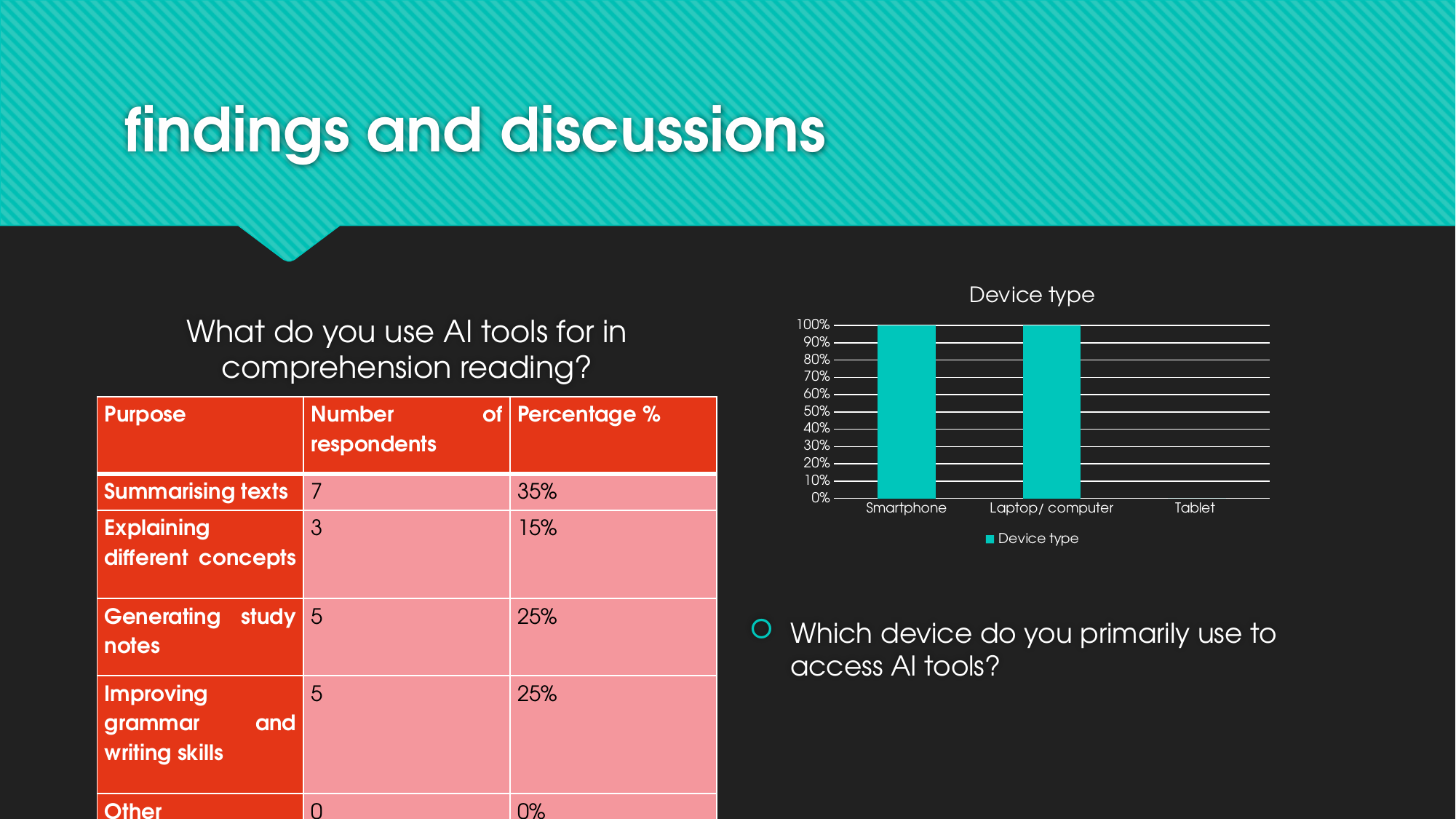

# findings and discussions
What do you use AI tools for in comprehension reading?

### Chart:

| Category | Device type |
|---|---|
| Smartphone | 0.8 |
| Laptop/ computer | 0.2 |
| Tablet  | 0.0 |
| Purpose | Number of respondents | Percentage % |
| --- | --- | --- |
| Summarising texts | 7 | 35% |
| Explaining different concepts | 3 | 15% |
| Generating study notes | 5 | 25% |
| Improving grammar and writing skills | 5 | 25% |
| Other | 0 | 0% |
Which device do you primarily use to access AI tools?